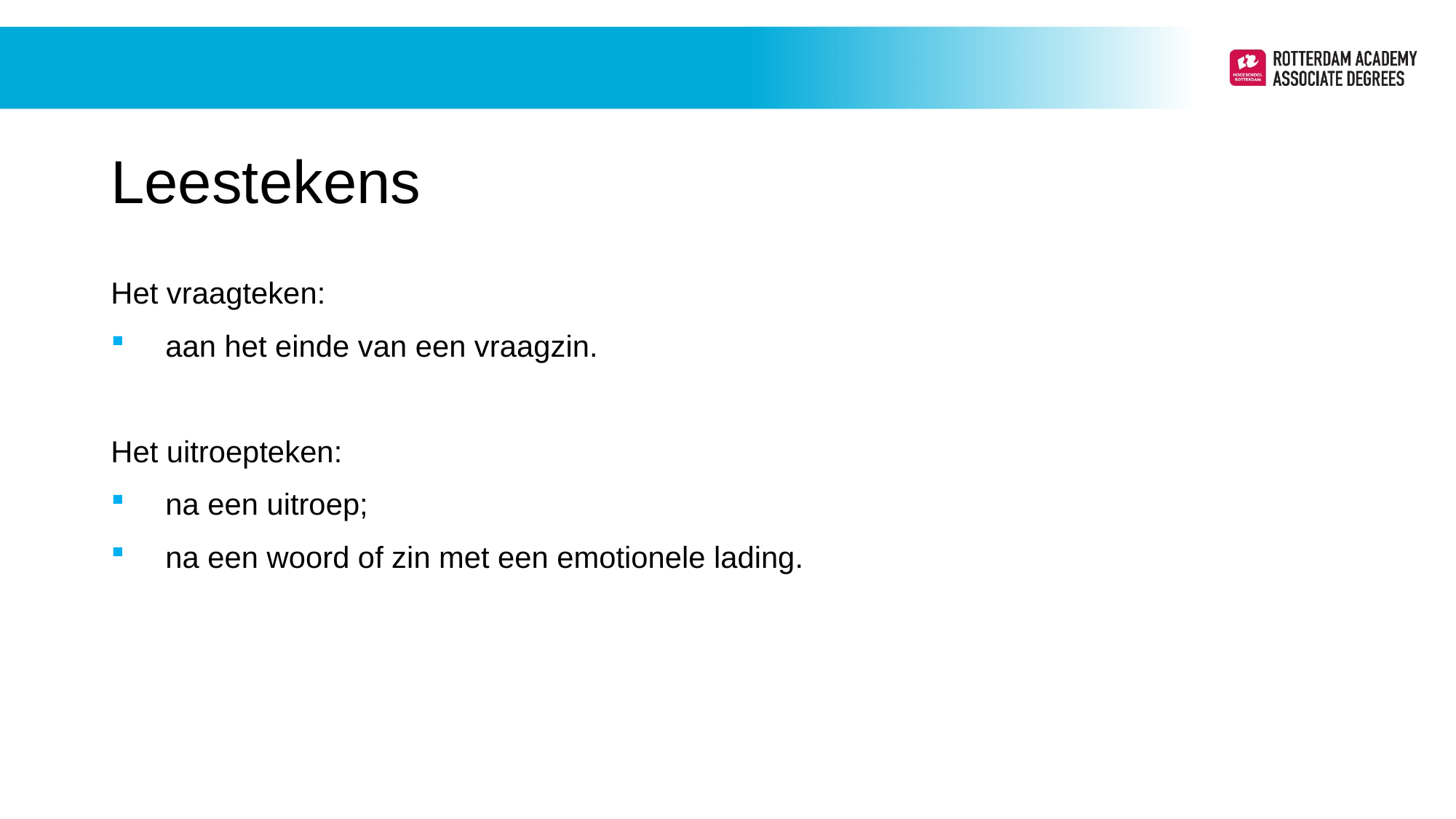

# Leestekens
Het vraagteken:
aan het einde van een vraagzin.

Het uitroepteken:
na een uitroep;
na een woord of zin met een emotionele lading.